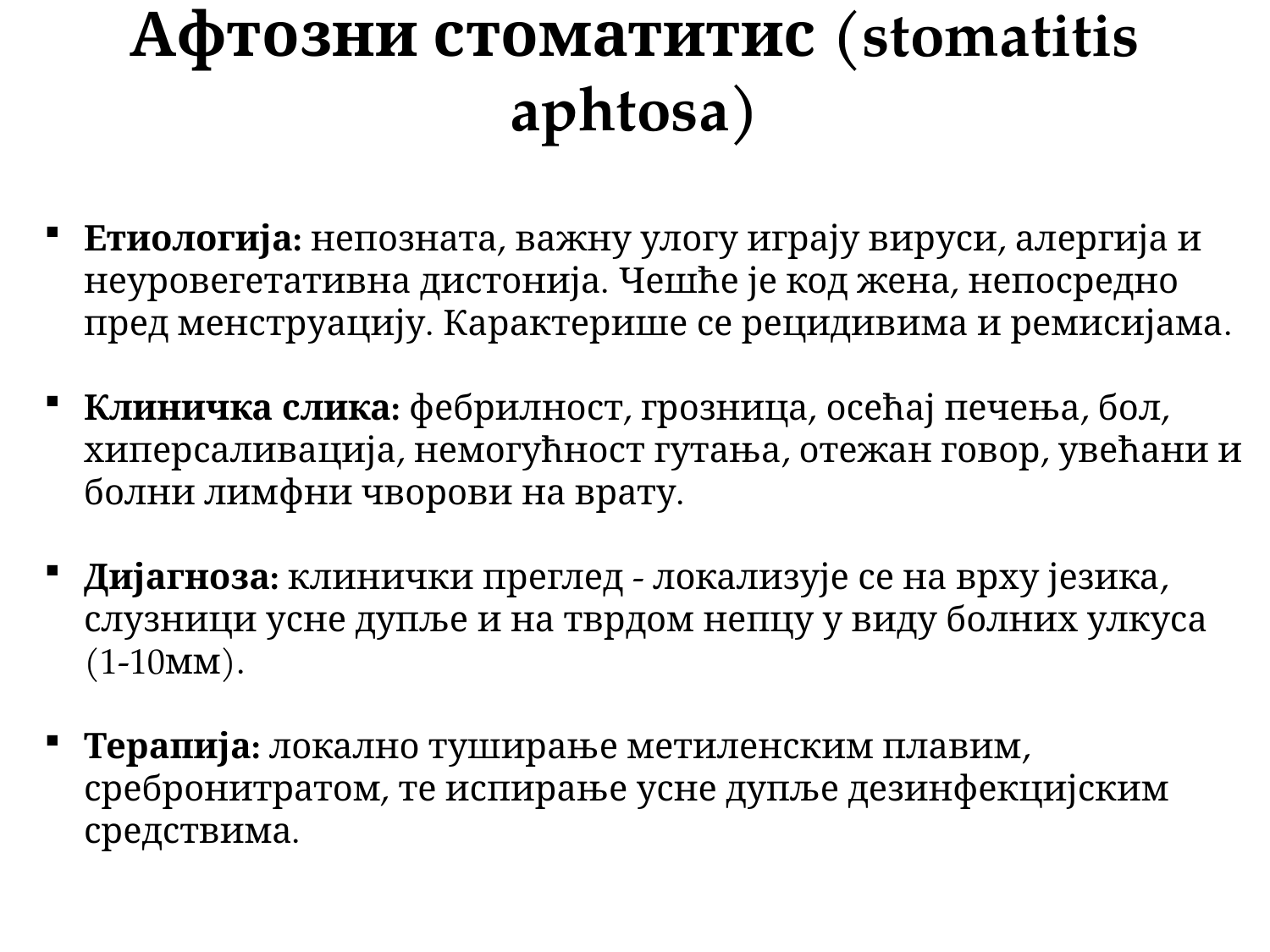

Афтозни стоматитис (stomatitis aphtosa)

Етиологија: непозната, важну улогу играју вируси, алергија и неуровегетативна дистонија. Чешће је код жена, непосредно пред менструацију. Карактерише се рецидивима и ремисијама.

Клиничка слика: фебрилност, грозница, осећај печења, бол, хиперсаливација, немогућност гутања, отежан говор, увећани и болни лимфни чворови на врату.

Дијагноза: клинички преглед - локализује се на врху језика, слузници усне дупље и на тврдом непцу у виду болних улкуса (1-10мм).

Терапија: локално туширање метиленским плавим, сребронитратом, те испирање усне дупље дезинфекцијским средствима.